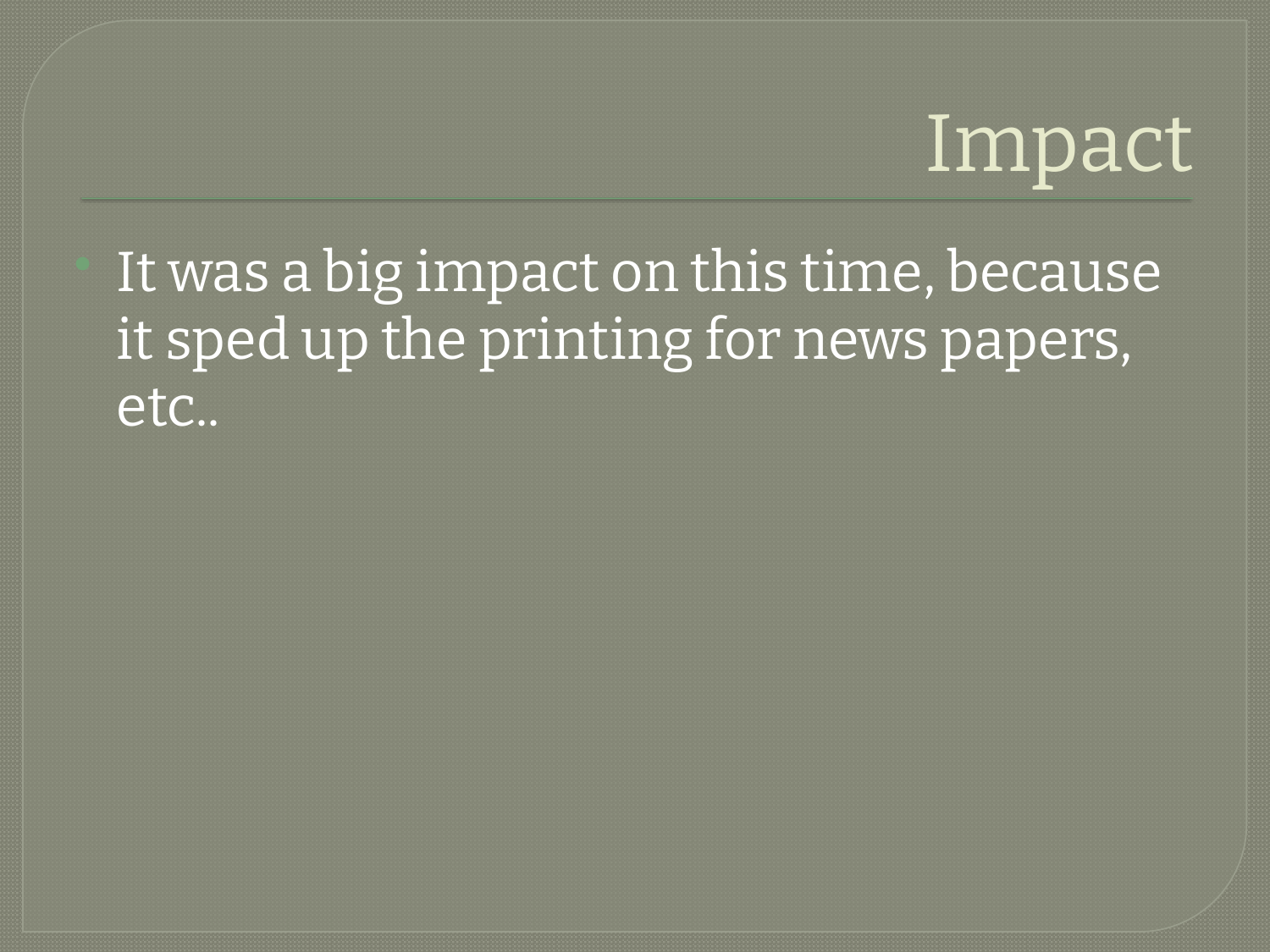

# Impact
It was a big impact on this time, because it sped up the printing for news papers, etc..